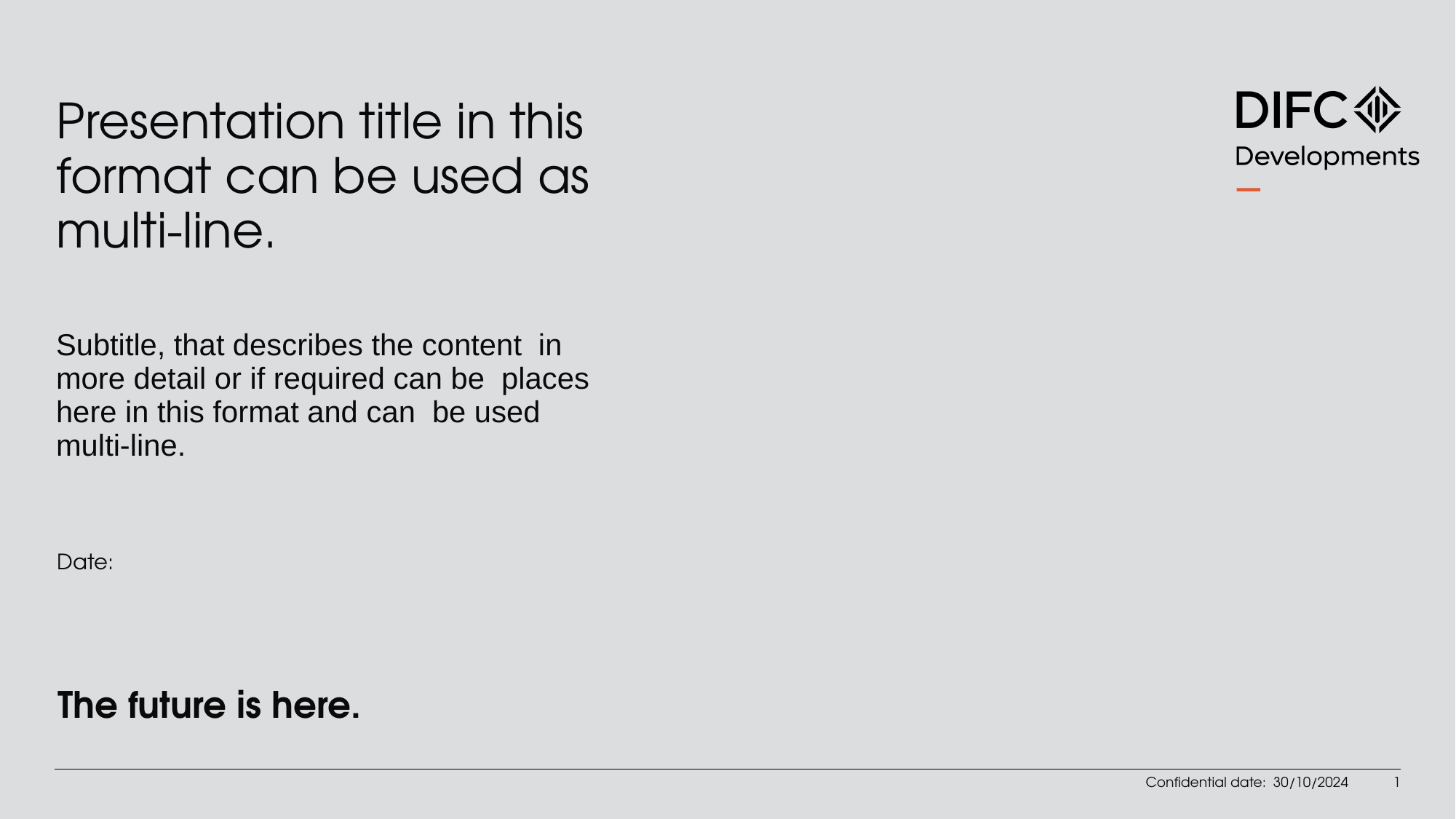

# Presentation title in this  format can be used as  multi-line.
Subtitle, that describes the content  in more detail or if required can be  places here in this format and can  be used multi-line.

Date:
1
Confidential date:
30/10/2024